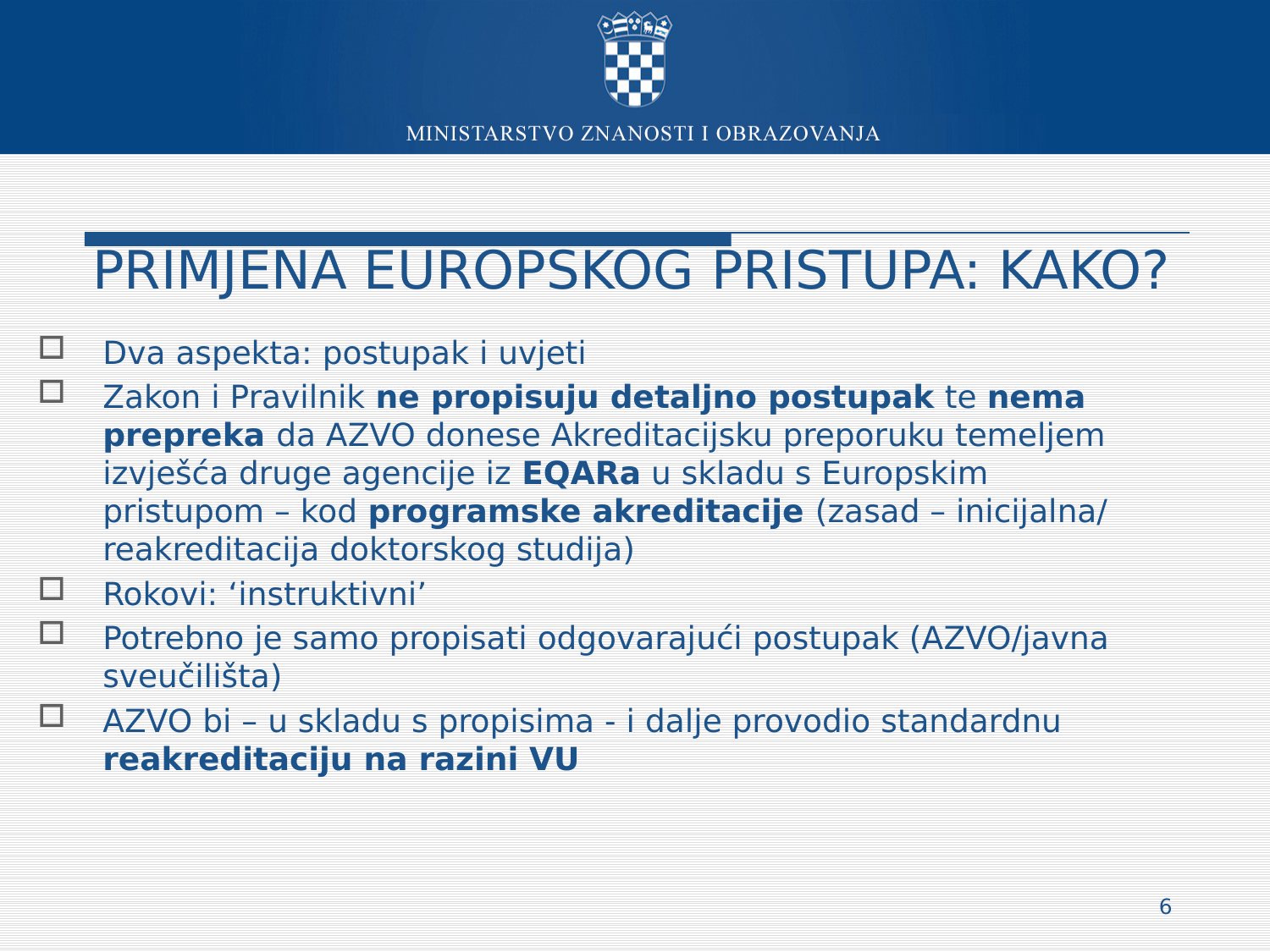

# PRIMJENA EUROPSKOG PRISTUPA: KAKO?
Dva aspekta: postupak i uvjeti
Zakon i Pravilnik ne propisuju detaljno postupak te nema prepreka da AZVO donese Akreditacijsku preporuku temeljem izvješća druge agencije iz EQARa u skladu s Europskim pristupom – kod programske akreditacije (zasad – inicijalna/ reakreditacija doktorskog studija)
Rokovi: ‘instruktivni’
Potrebno je samo propisati odgovarajući postupak (AZVO/javna sveučilišta)
AZVO bi – u skladu s propisima - i dalje provodio standardnu reakreditaciju na razini VU
6